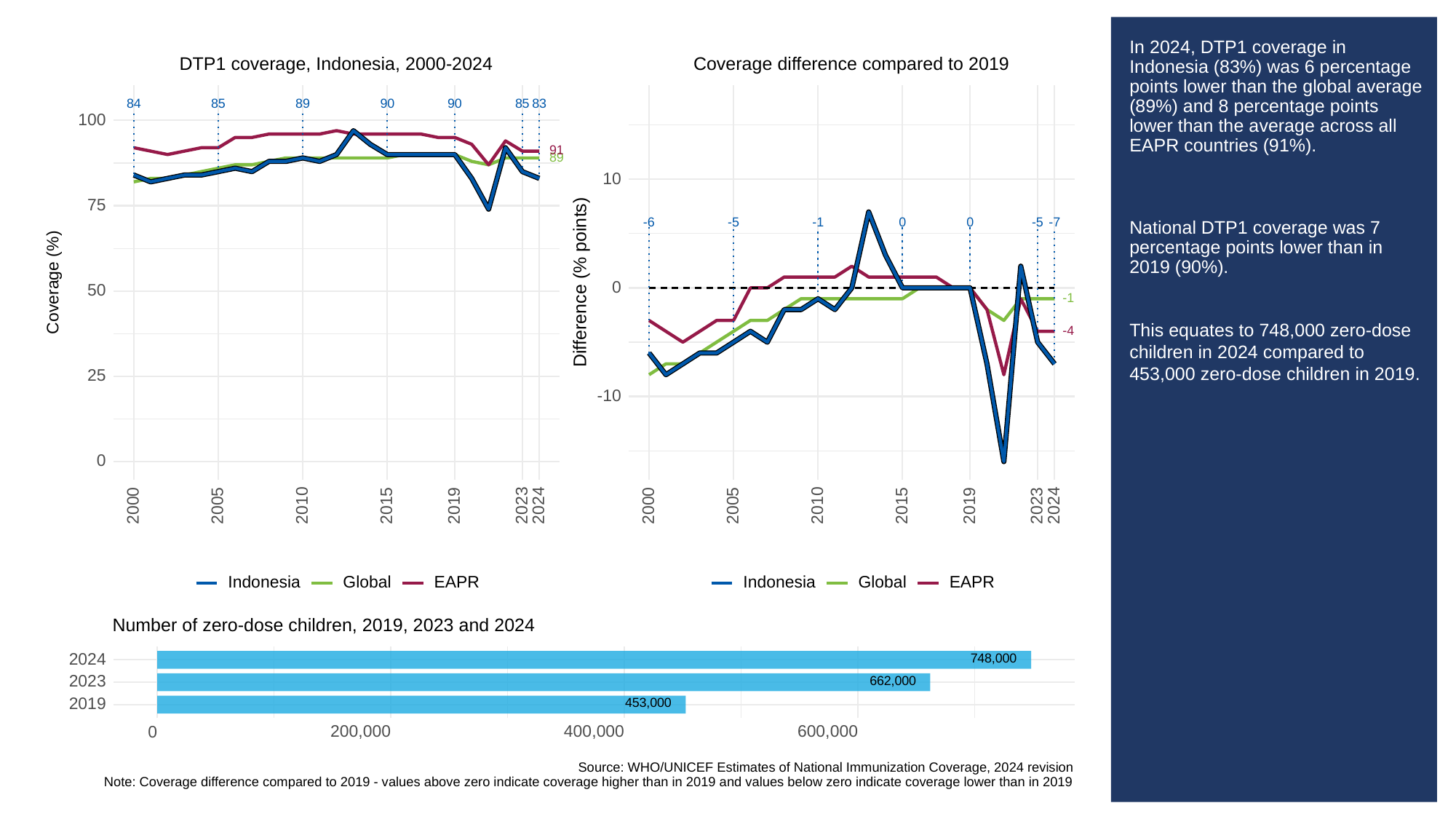

# In 2024, DTP1 coverage in Indonesia (83%) was 6 percentage points lower than the global average (89%) and 8 percentage points lower than the average across all EAPR countries (91%).

National DTP1 coverage was 7 percentage points lower than in 2019 (90%).

This equates to 748,000 zero-dose children in 2024 compared to 453,000 zero-dose children in 2019.

Coverage difference compared to 2019
DTP1 coverage, Indonesia, 2000-2024

83
84
85
89
90
90
85

100

91
89

10

75

-6
0
0
-1
-5
-5
-7

Difference (% points)
Coverage (%)
0
50

-1
-4

25

-10

0

2023
2023
2000
2005
2010
2015
2019
2024
2000
2005
2010
2015
2019
2024
Global
Global
Indonesia
Indonesia
EAPR
EAPR

Number of zero-dose children, 2019, 2023 and 2024

748,000
2024

662,000
2023

453,000
2019

200,000
400,000
600,000
0
Source: WHO/UNICEF Estimates of National Immunization Coverage, 2024 revision
Note: Coverage difference compared to 2019 - values above zero indicate coverage higher than in 2019 and values below zero indicate coverage lower than in 2019